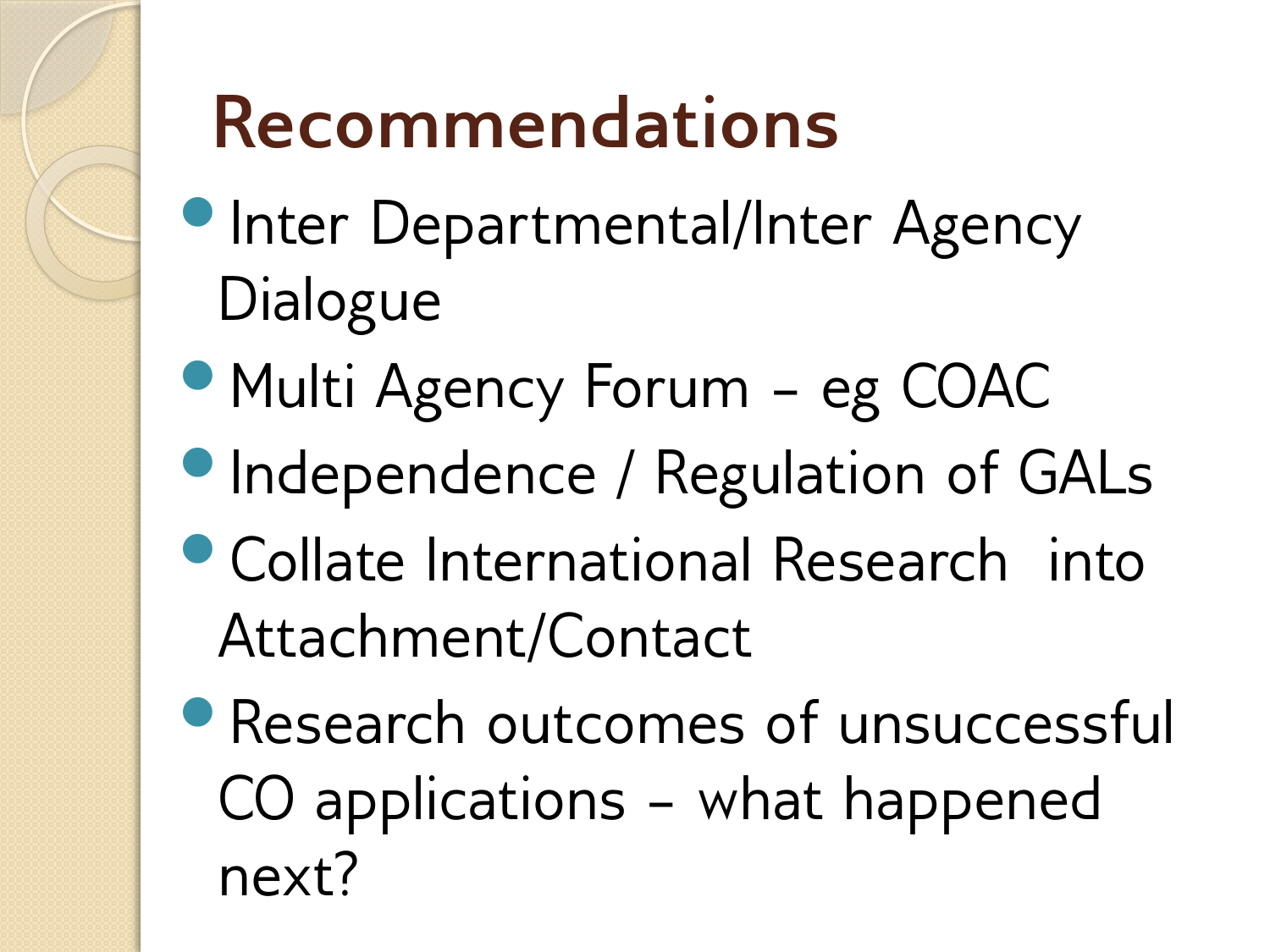

# Recommendations
Inter Departmental/Inter Agency Dialogue
Multi Agency Forum – eg COAC
Independence / Regulation of GALs
Collate International Research  into Attachment/Contact
Research outcomes of unsuccessful CO applications – what happened next?